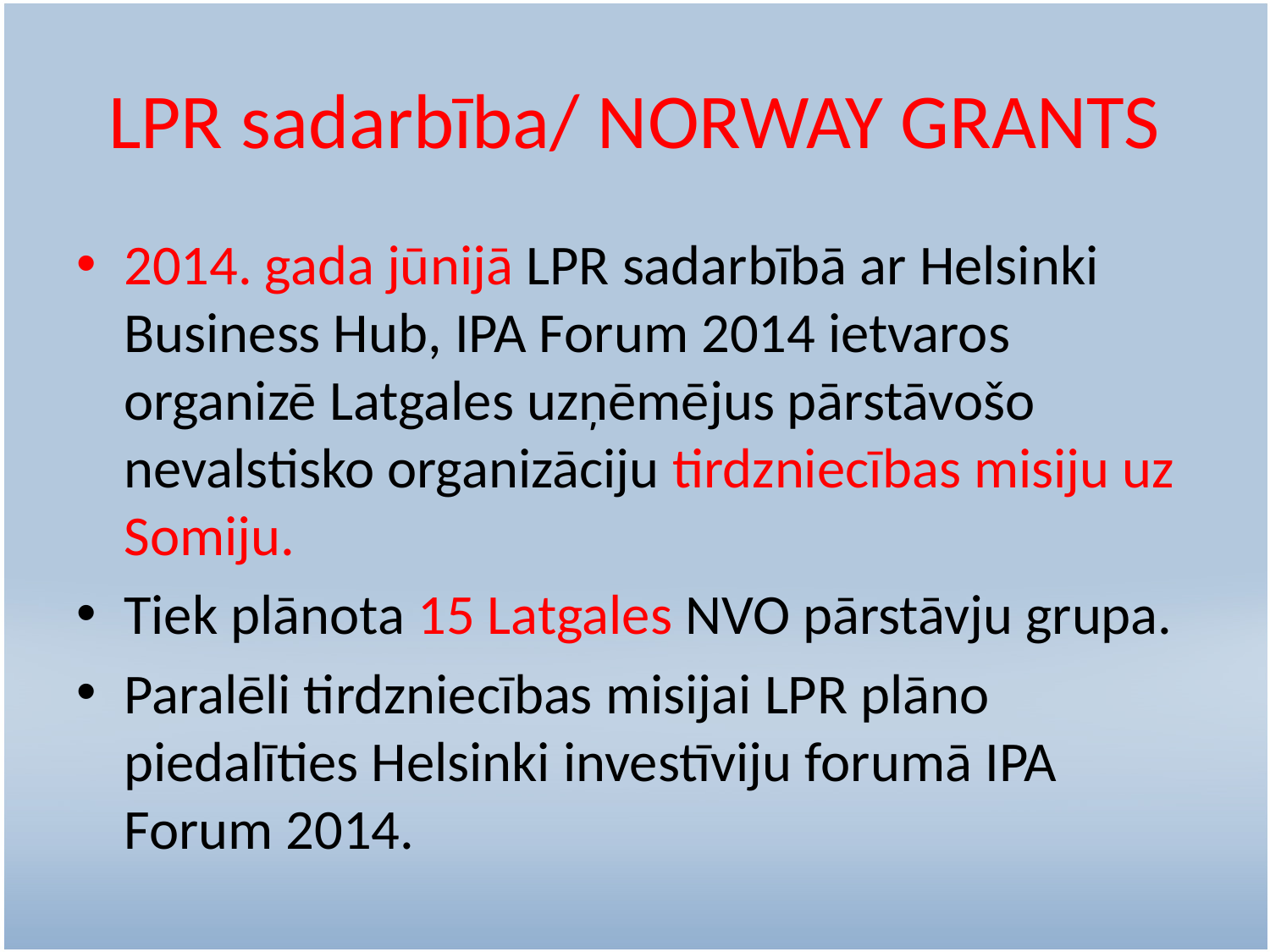

# LPR sadarbība/ NORWAY GRANTS
2014. gada jūnijā LPR sadarbībā ar Helsinki Business Hub, IPA Forum 2014 ietvaros organizē Latgales uzņēmējus pārstāvošo  nevalstisko organizāciju tirdzniecības misiju uz Somiju.
Tiek plānota 15 Latgales NVO pārstāvju grupa.
Paralēli tirdzniecības misijai LPR plāno piedalīties Helsinki investīviju forumā IPA Forum 2014.